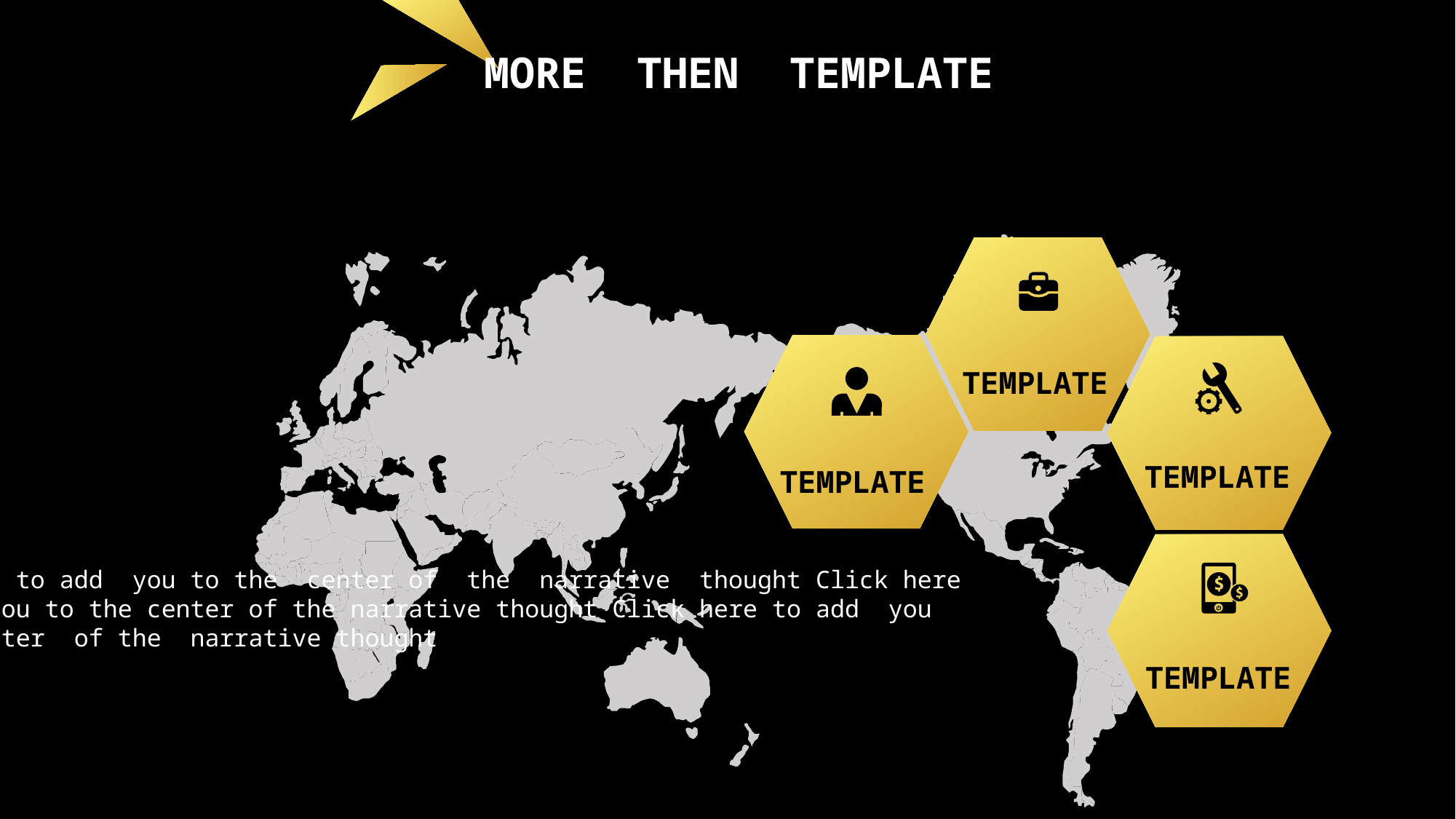

MORE  THEN  TEMPLATE

TEMPLATE

TEMPLATE
TEMPLATE

Click here to add  you to the  center of  the  narrative  thought Click here
to add   you to the center of the narrative thought Click here to add  you
to the center  of the  narrative thought

TEMPLATE